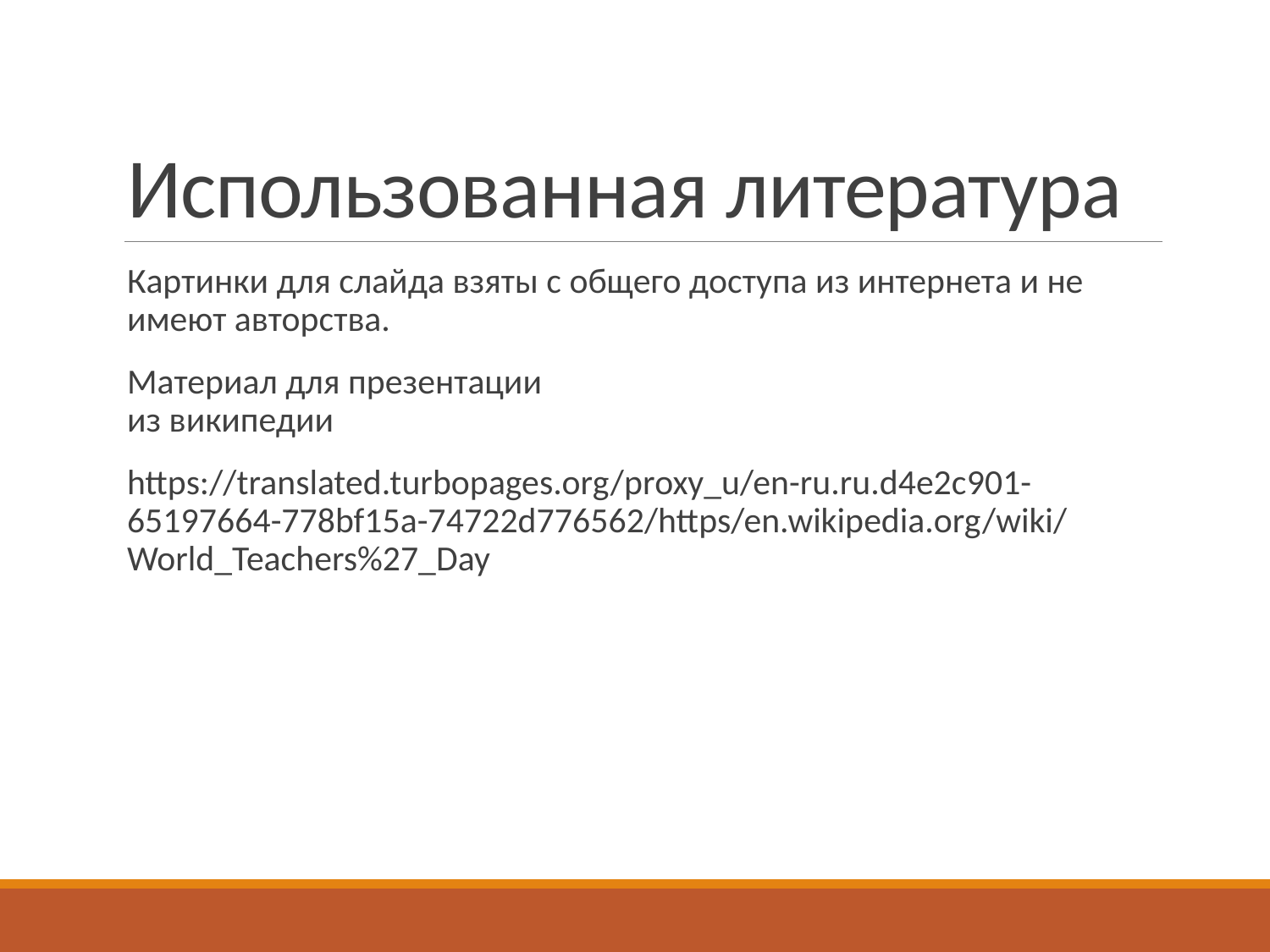

# Использованная литература
Картинки для слайда взяты с общего доступа из интернета и не имеют авторства.
Материал для презентации
из википедии
https://translated.turbopages.org/proxy_u/en-ru.ru.d4e2c901-65197664-778bf15a-74722d776562/https/en.wikipedia.org/wiki/World_Teachers%27_Day